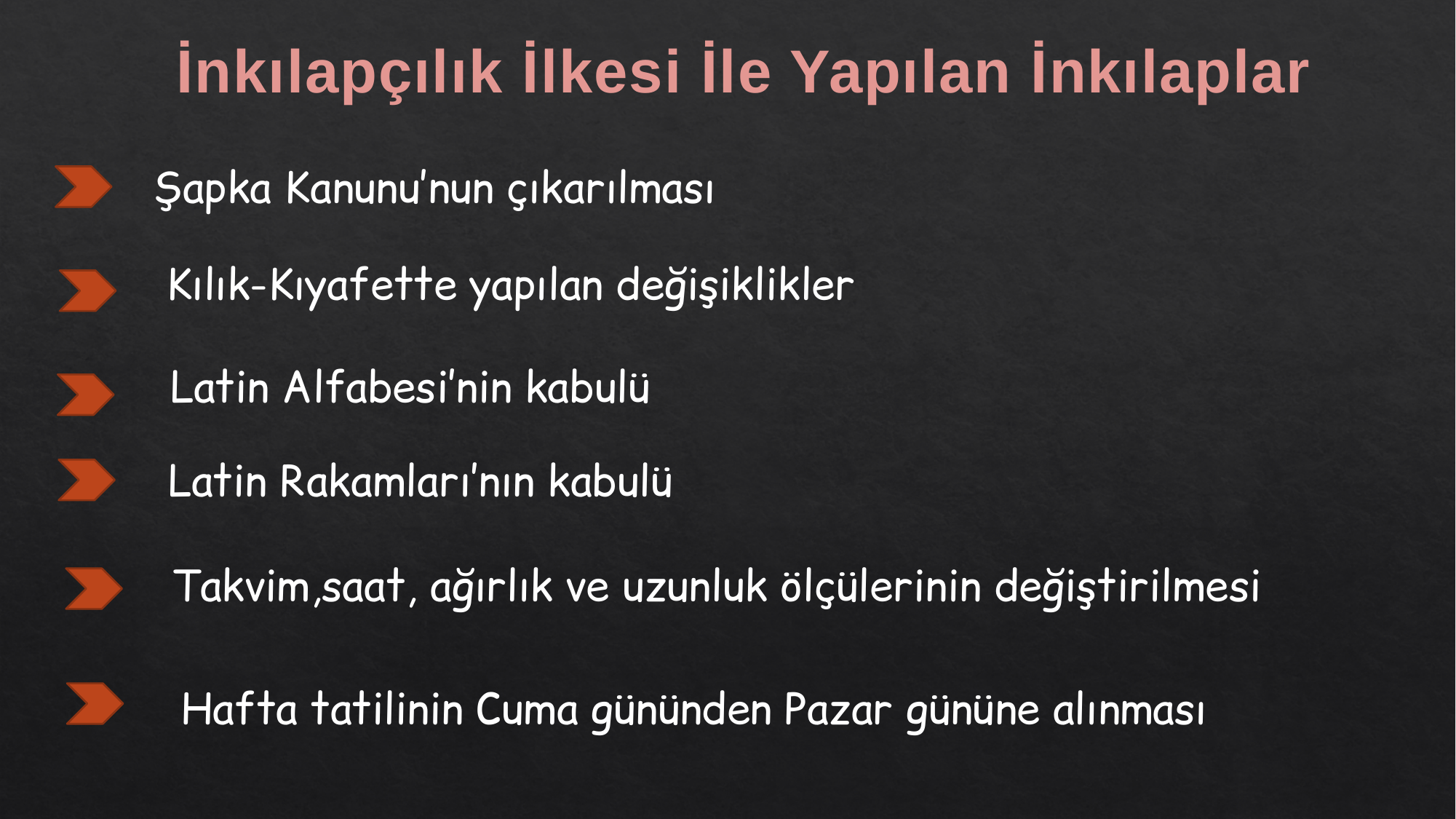

İnkılapçılık İlkesi İle Yapılan İnkılaplar
Şapka Kanunu’nun çıkarılması

Kılık-Kıyafette yapılan değişiklikler

Latin Alfabesi’nin kabulü

Latin Rakamları’nın kabulü

Takvim,saat, ağırlık ve uzunluk ölçülerinin değiştirilmesi

Hafta tatilinin Cuma gününden Pazar gününe alınması